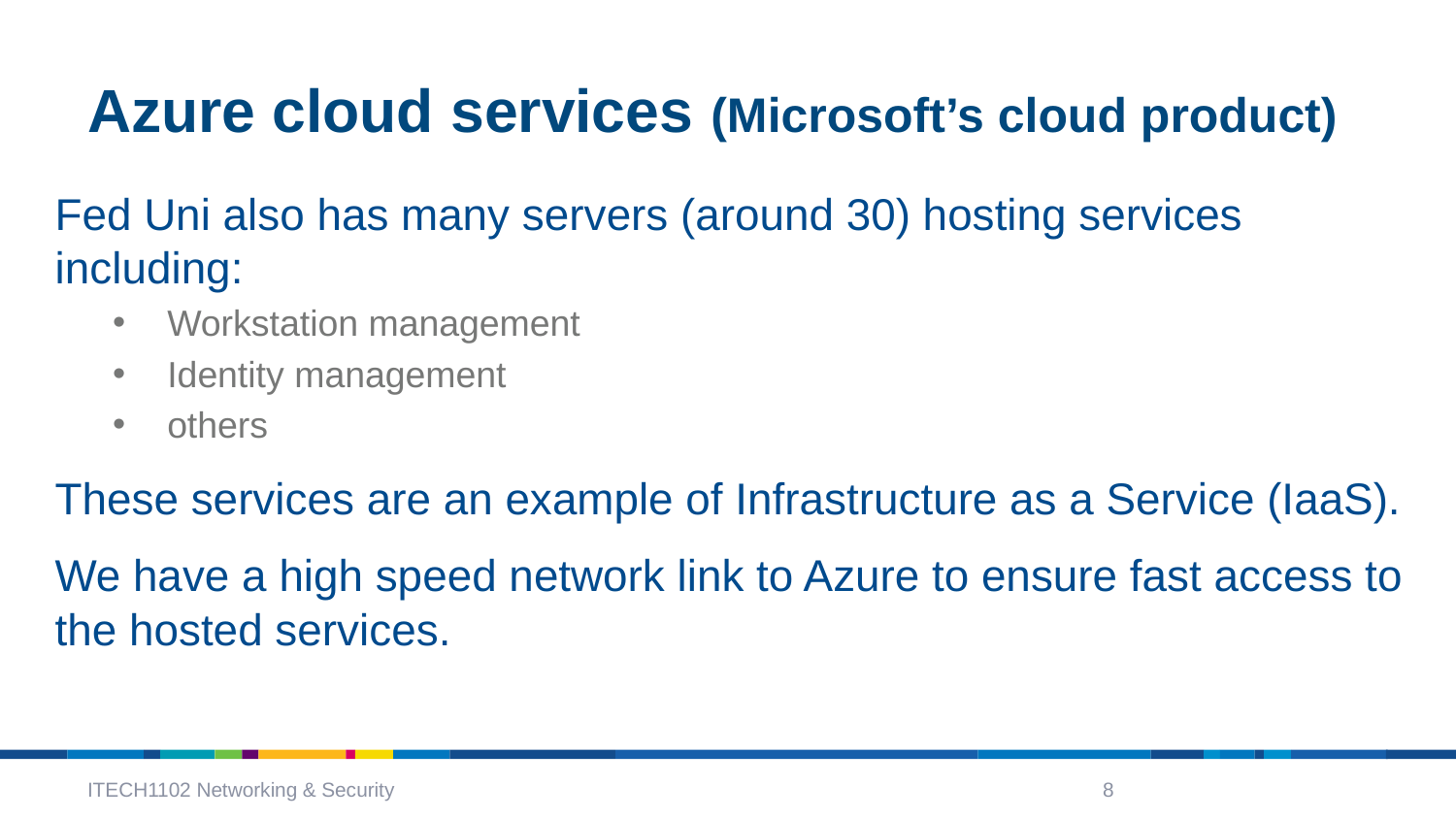

# Azure cloud services (Microsoft’s cloud product)
Fed Uni also has many servers (around 30) hosting services including:
Workstation management
Identity management
others
These services are an example of Infrastructure as a Service (IaaS).
We have a high speed network link to Azure to ensure fast access to the hosted services.

ITECH1102 Networking & Security
8